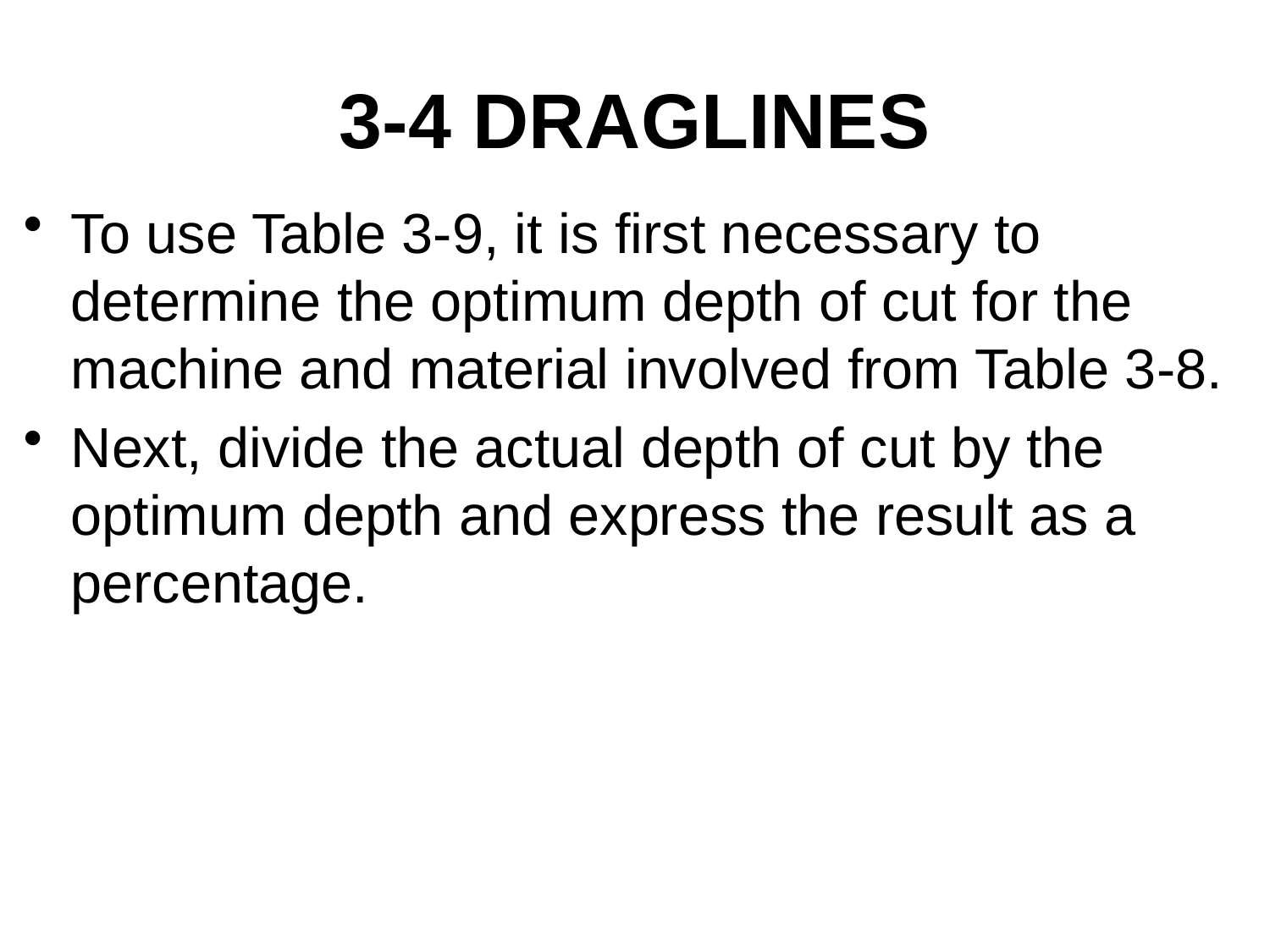

# 3-4 DRAGLINES
To use Table 3-9, it is first necessary to determine the optimum depth of cut for the machine and material involved from Table 3-8.
Next, divide the actual depth of cut by the optimum depth and express the result as a percentage.